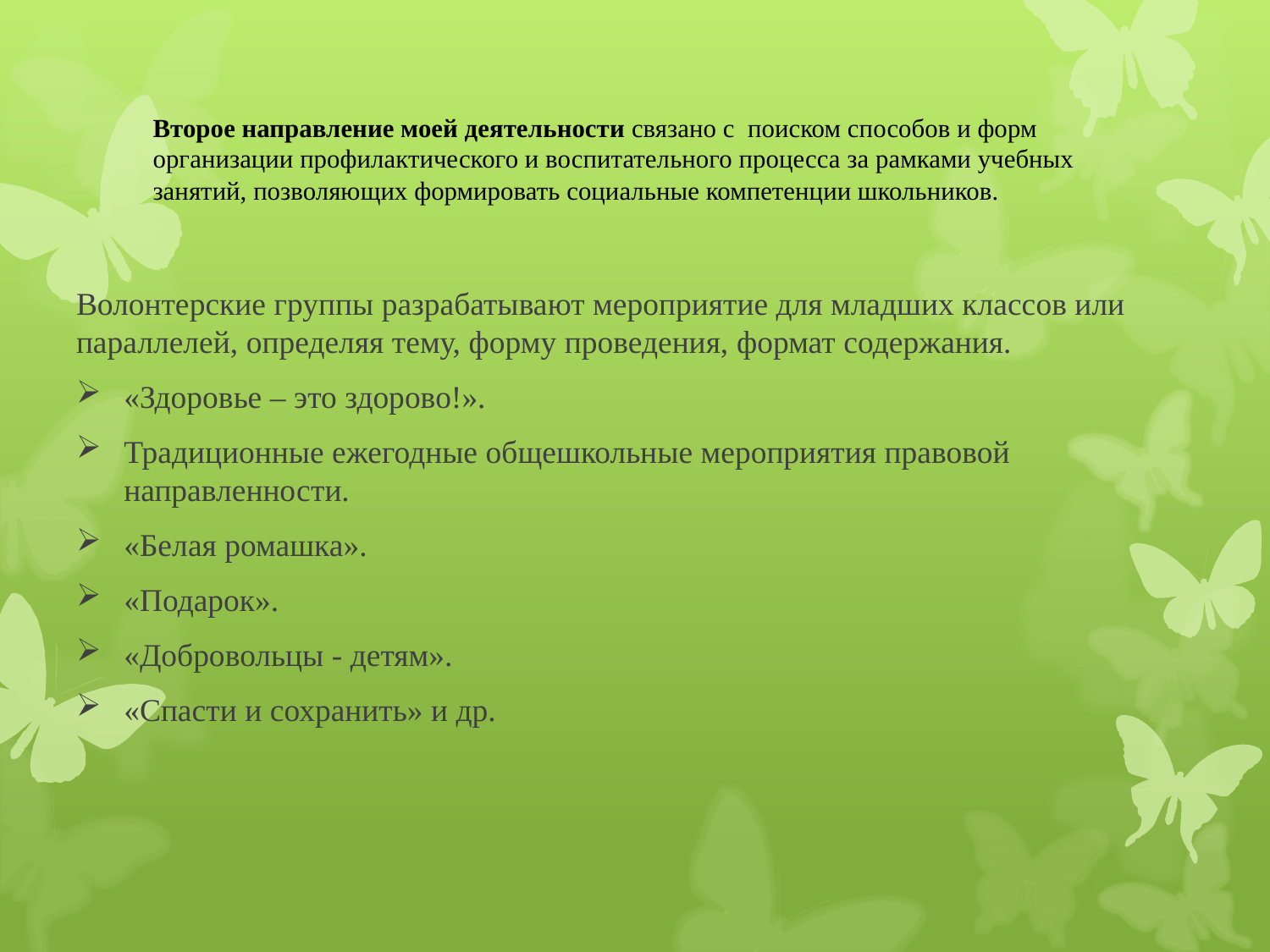

# Второе направление моей деятельности связано с  поиском способов и форм организации профилактического и воспитательного процесса за рамками учебных занятий, позволяющих формировать социальные компетенции школьников.
Волонтерские группы разрабатывают мероприятие для младших классов или параллелей, определяя тему, форму проведения, формат содержания.
«Здоровье – это здорово!».
Традиционные ежегодные общешкольные мероприятия правовой направленности.
«Белая ромашка».
«Подарок».
«Добровольцы - детям».
«Спасти и сохранить» и др.